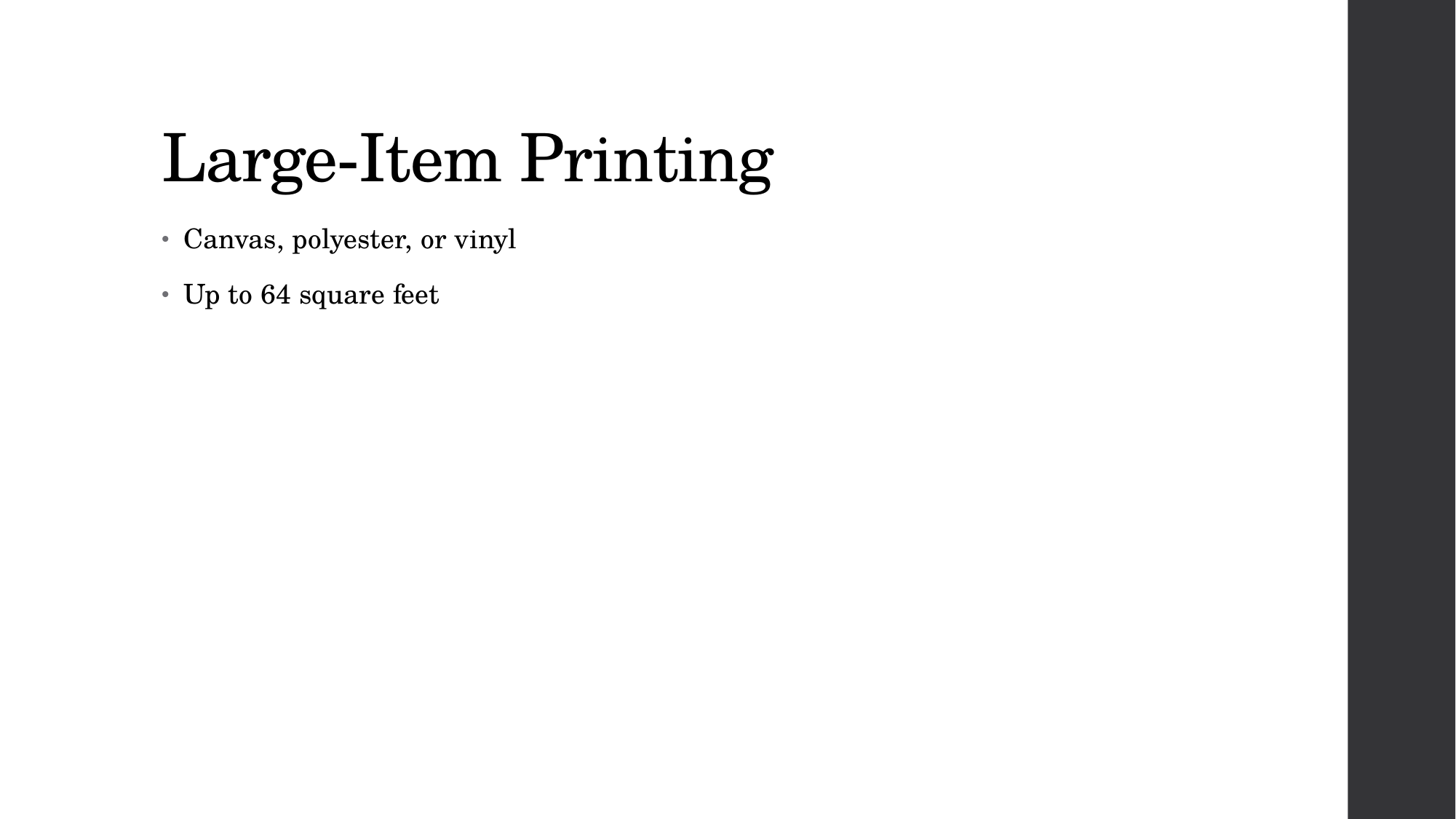

# Large-Item Printing
Canvas, polyester, or vinyl
Up to 64 square feet